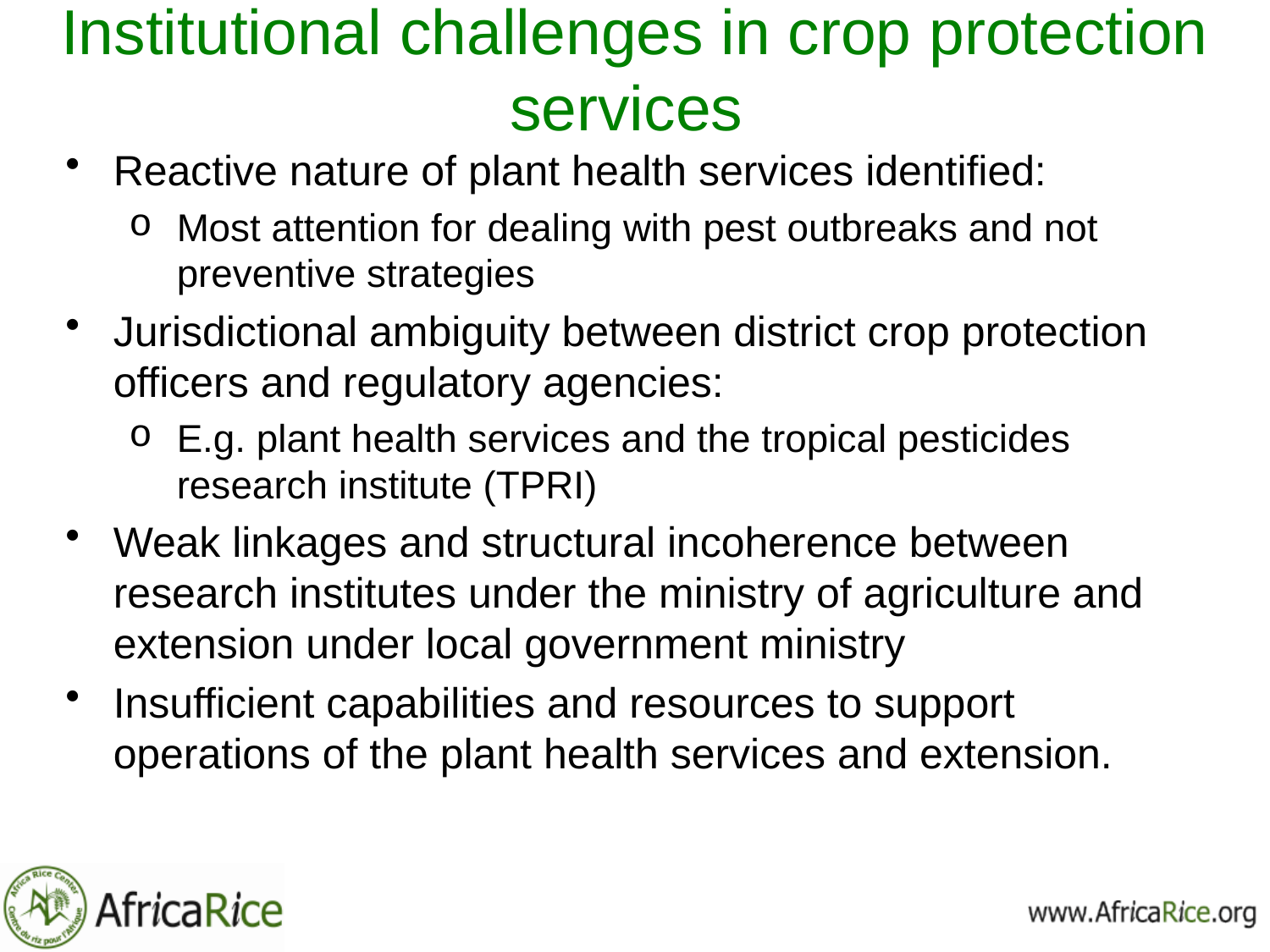

# Institutional challenges in crop protection services
Reactive nature of plant health services identified:
Most attention for dealing with pest outbreaks and not preventive strategies
Jurisdictional ambiguity between district crop protection officers and regulatory agencies:
E.g. plant health services and the tropical pesticides research institute (TPRI)
Weak linkages and structural incoherence between research institutes under the ministry of agriculture and extension under local government ministry
Insufficient capabilities and resources to support operations of the plant health services and extension.